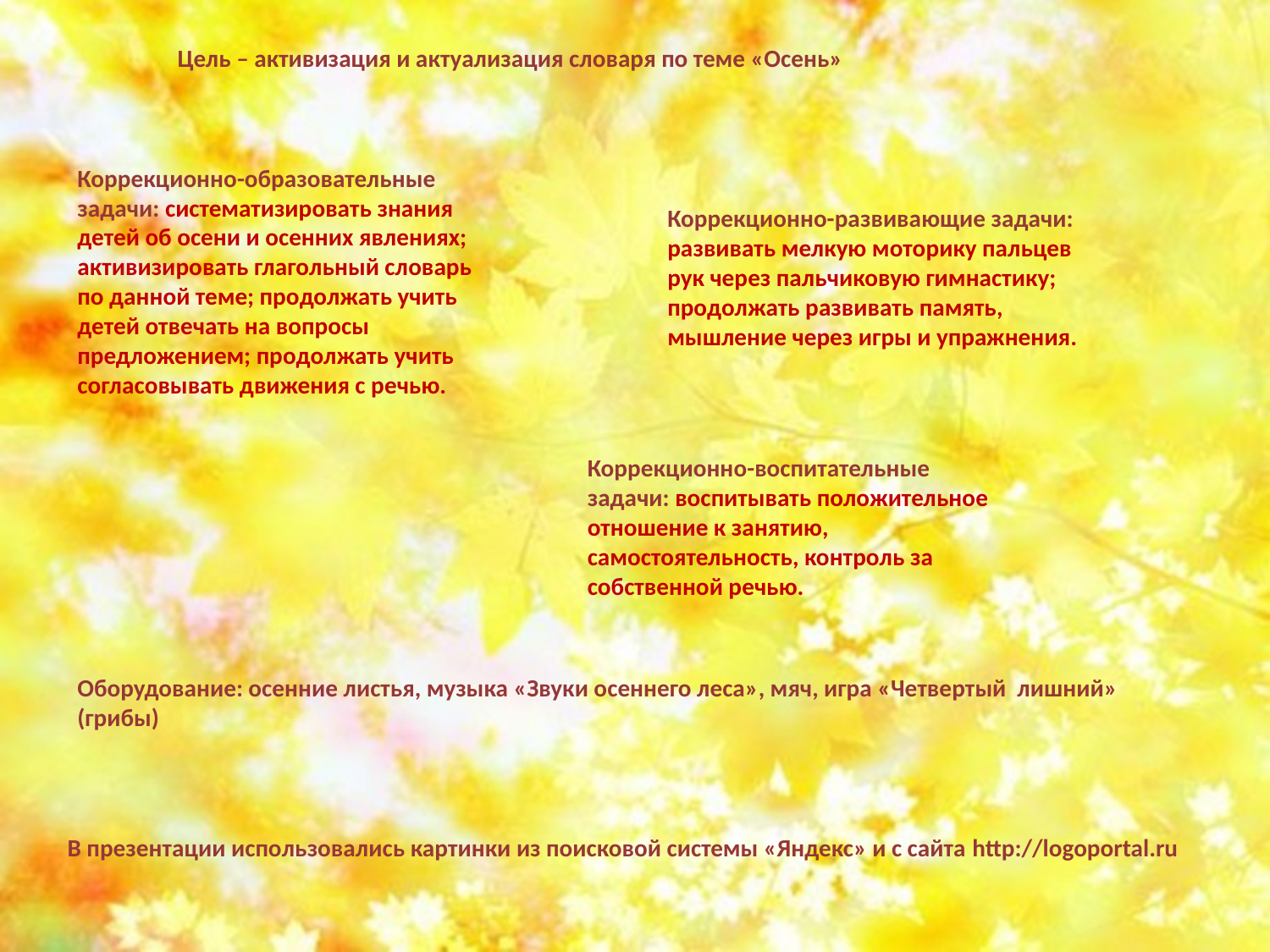

Цель – активизация и актуализация словаря по теме «Осень»
Коррекционно-образовательные задачи: систематизировать знания детей об осени и осенних явлениях; активизировать глагольный словарь по данной теме; продолжать учить детей отвечать на вопросы предложением; продолжать учить согласовывать движения с речью.
Коррекционно-развивающие задачи: развивать мелкую моторику пальцев рук через пальчиковую гимнастику; продолжать развивать память, мышление через игры и упражнения.
Коррекционно-воспитательные задачи: воспитывать положительное отношение к занятию, самостоятельность, контроль за собственной речью.
Оборудование: осенние листья, музыка «Звуки осеннего леса», мяч, игра «Четвертый  лишний» (грибы)
В презентации использовались картинки из поисковой системы «Яндекс» и с сайта http://logoportal.ru